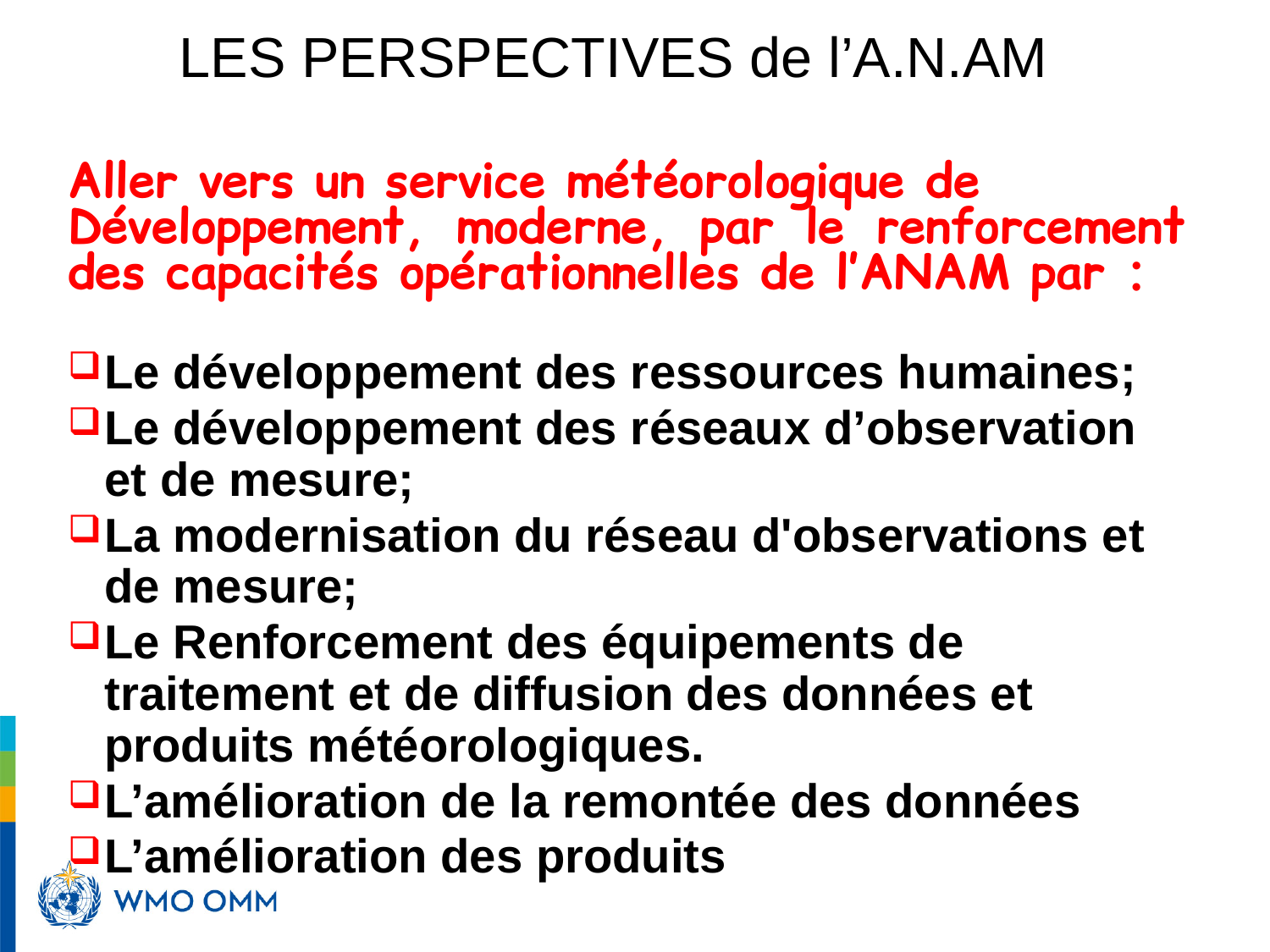

# LES PERSPECTIVES de l’A.N.AM
Aller vers un service météorologique de
Développement, moderne, par le renforcement des capacités opérationnelles de l’ANAM par :

Le développement des ressources humaines;
Le développement des réseaux d’observation et de mesure;
La modernisation du réseau d'observations et de mesure;
Le Renforcement des équipements de traitement et de diffusion des données et produits météorologiques.
L’amélioration de la remontée des données
L’amélioration des produits